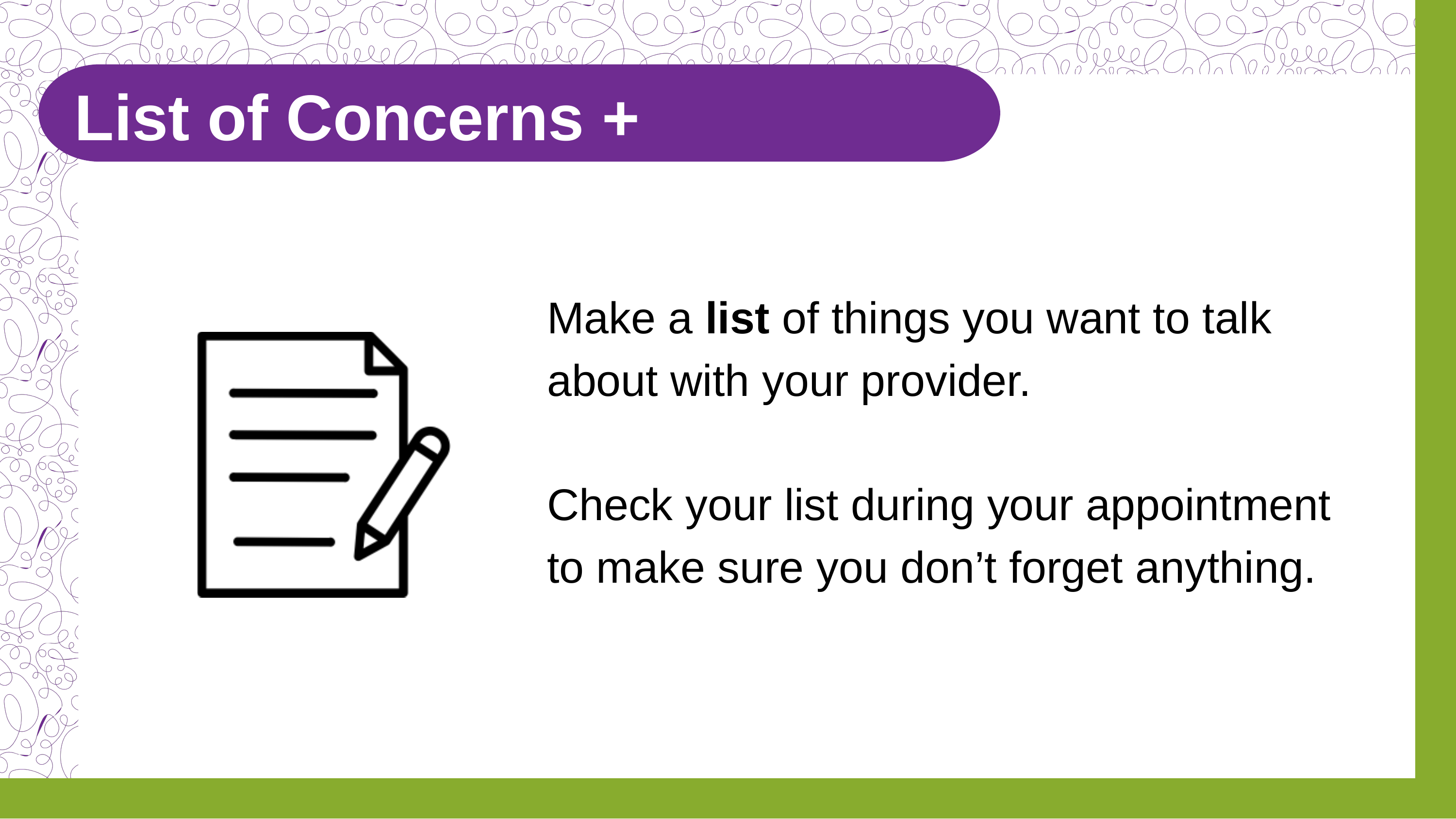

List of Concerns + Questions

Make a list of things you want to talk about with your provider.

Check your list during your appointment to make sure you don’t forget anything.